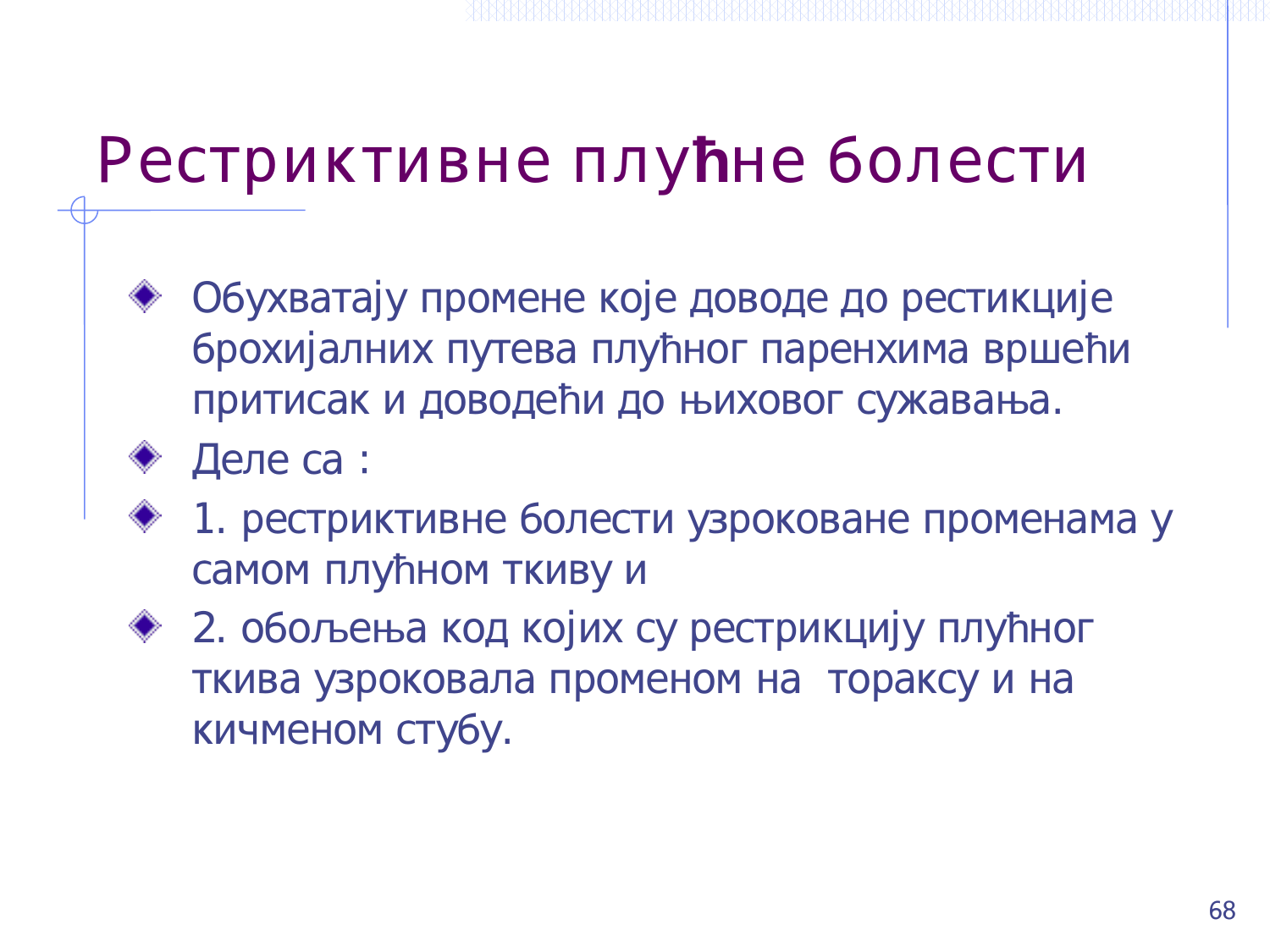

# Рестриктивне плућне болести
Обухватају промене које доводе до рестикције брохијалних путева плућног паренхима вршећи притисак и доводећи до њиховог сужавања.
Деле са :
1. рестриктивне болести узроковане променама у самом плућном ткиву и
2. обољења код којих су рестрикцију плућног ткива узроковала променом на  тораксу и на  кичменом стубу.
68